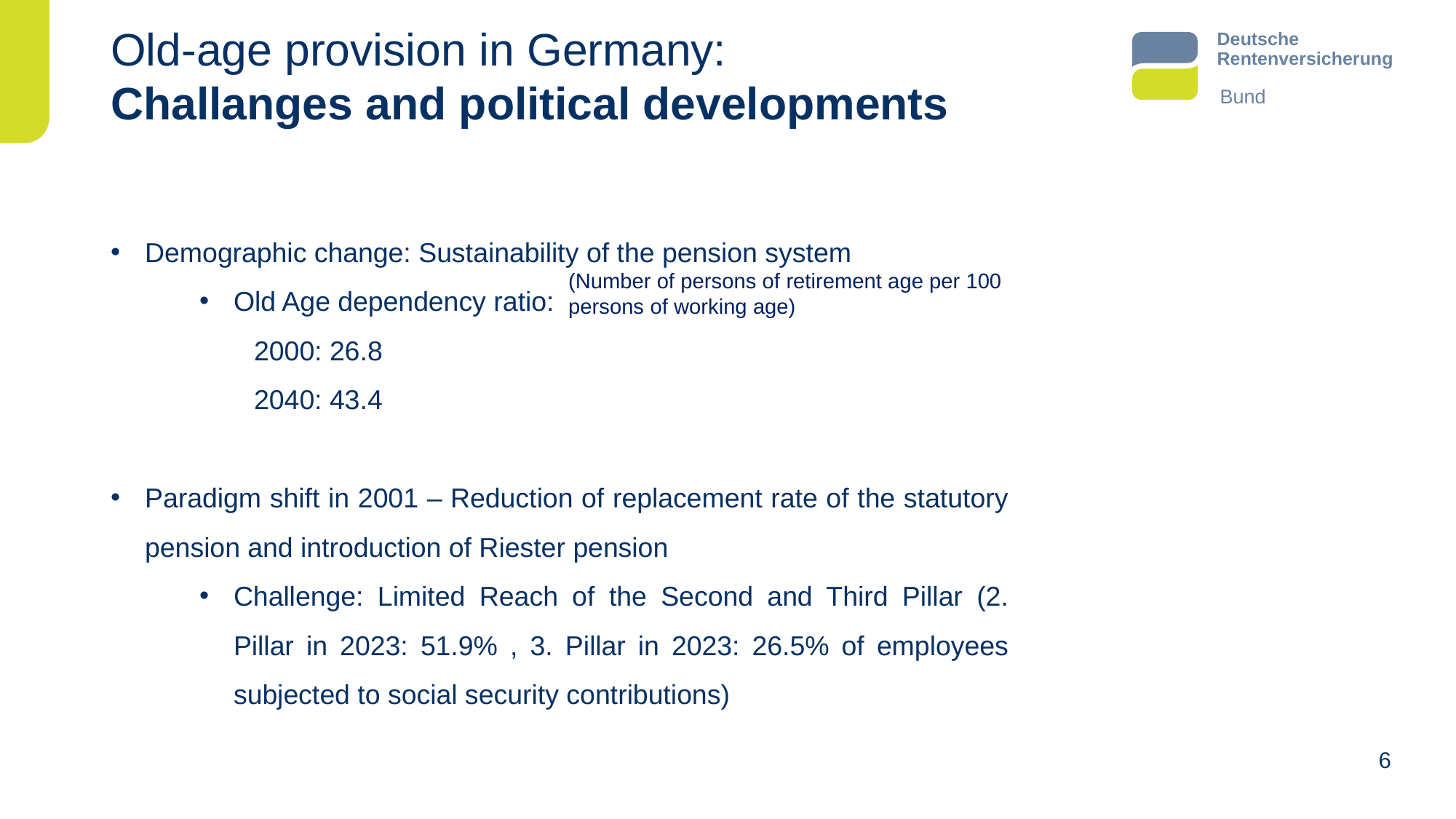

# Old-age provision in Germany: Challanges and political developments

Demographic change: Sustainability of the pension system
Old Age dependency ratio:
2000: 26.8
2040: 43.4

Paradigm shift in 2001 – Reduction of replacement rate of the statutory pension and introduction of Riester pension
Challenge: Limited Reach of the Second and Third Pillar (2. Pillar in 2023: 51.9% , 3. Pillar in 2023: 26.5% of employees subjected to social security contributions)
(Number of persons of retirement age per 100 persons of working age)
6